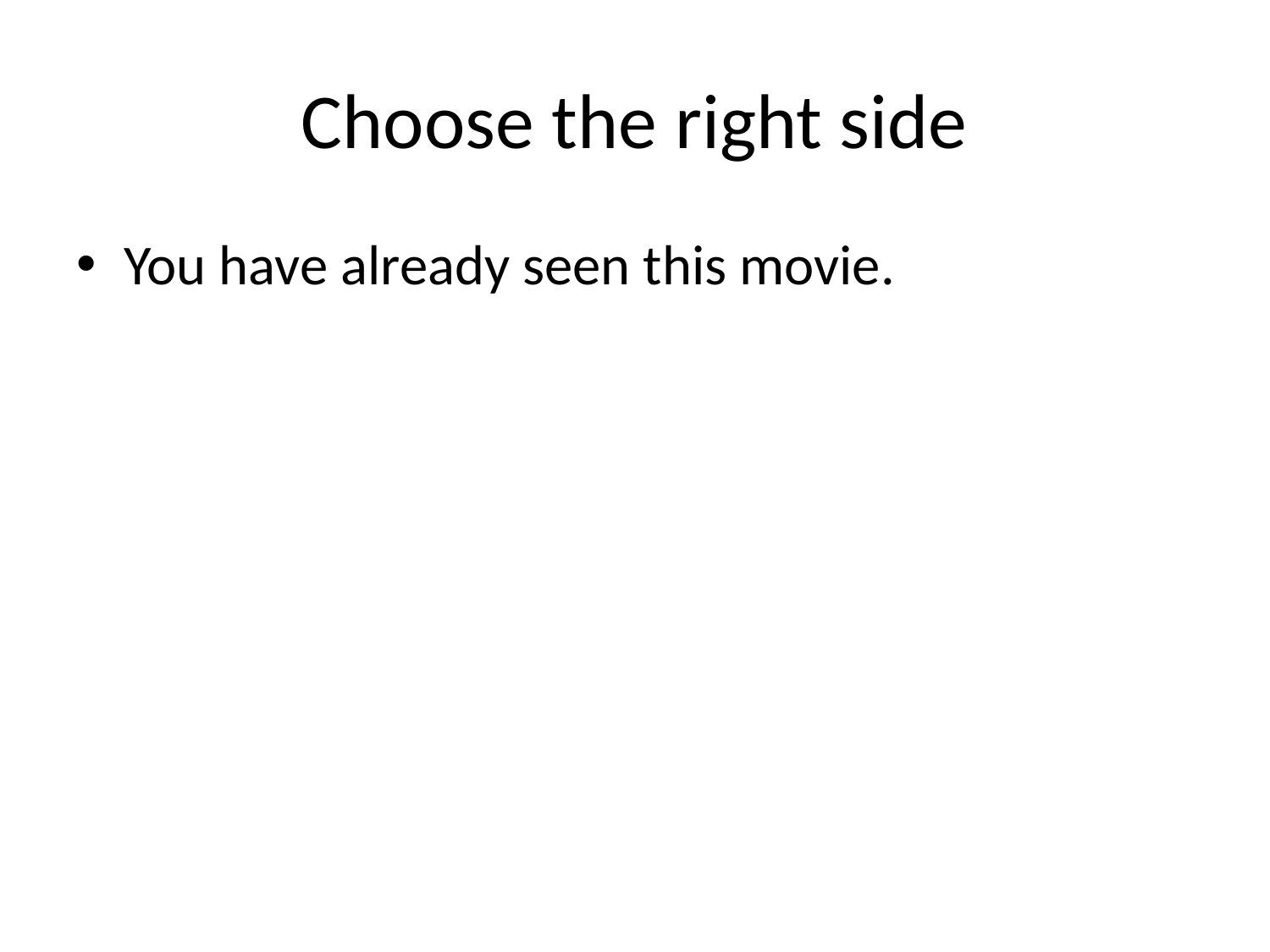

# Choose the right side
You have already seen this movie.